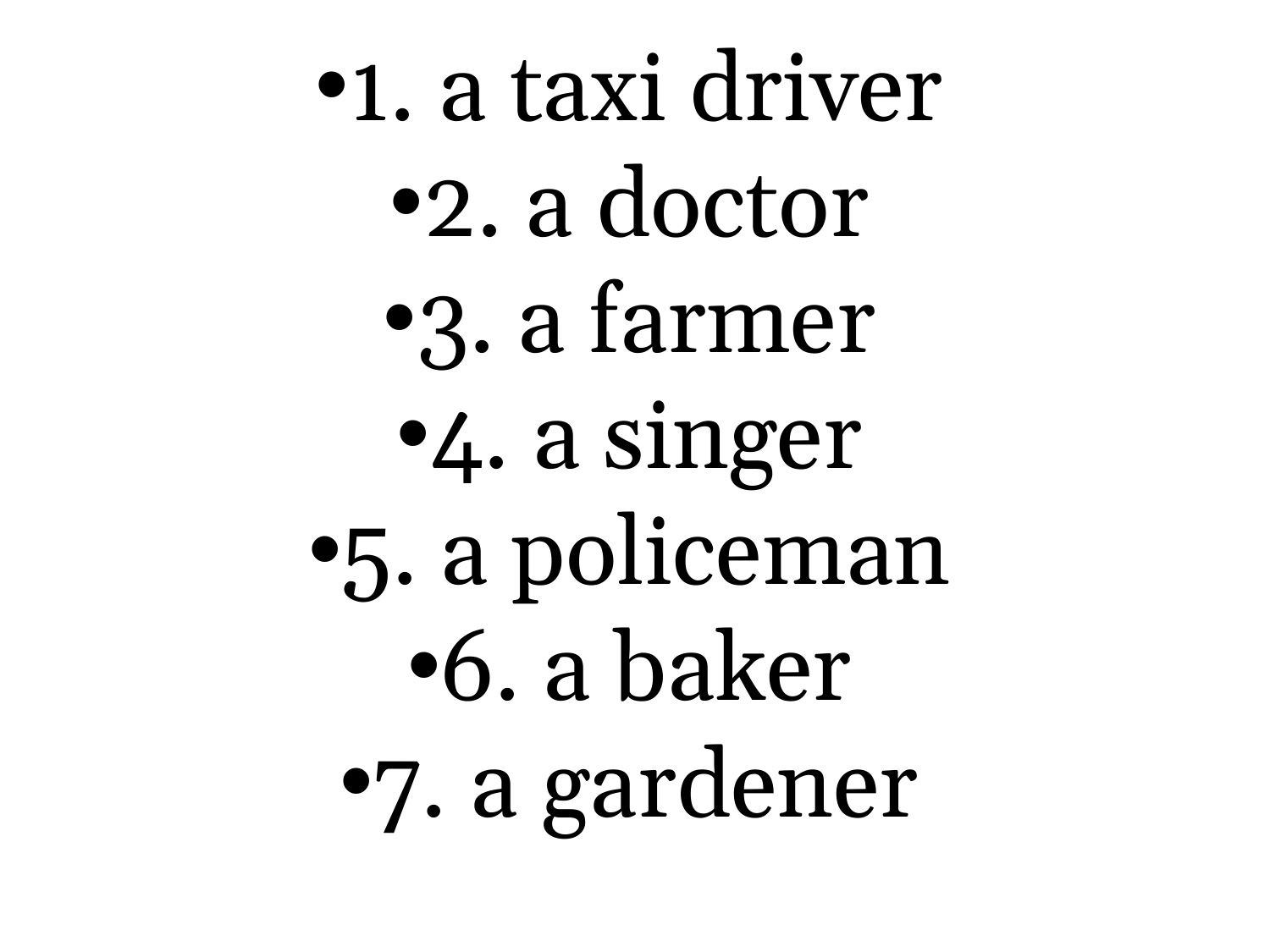

1. a taxi driver
2. a doctor
3. a farmer
4. a singer
5. a policeman
6. a baker
7. a gardener